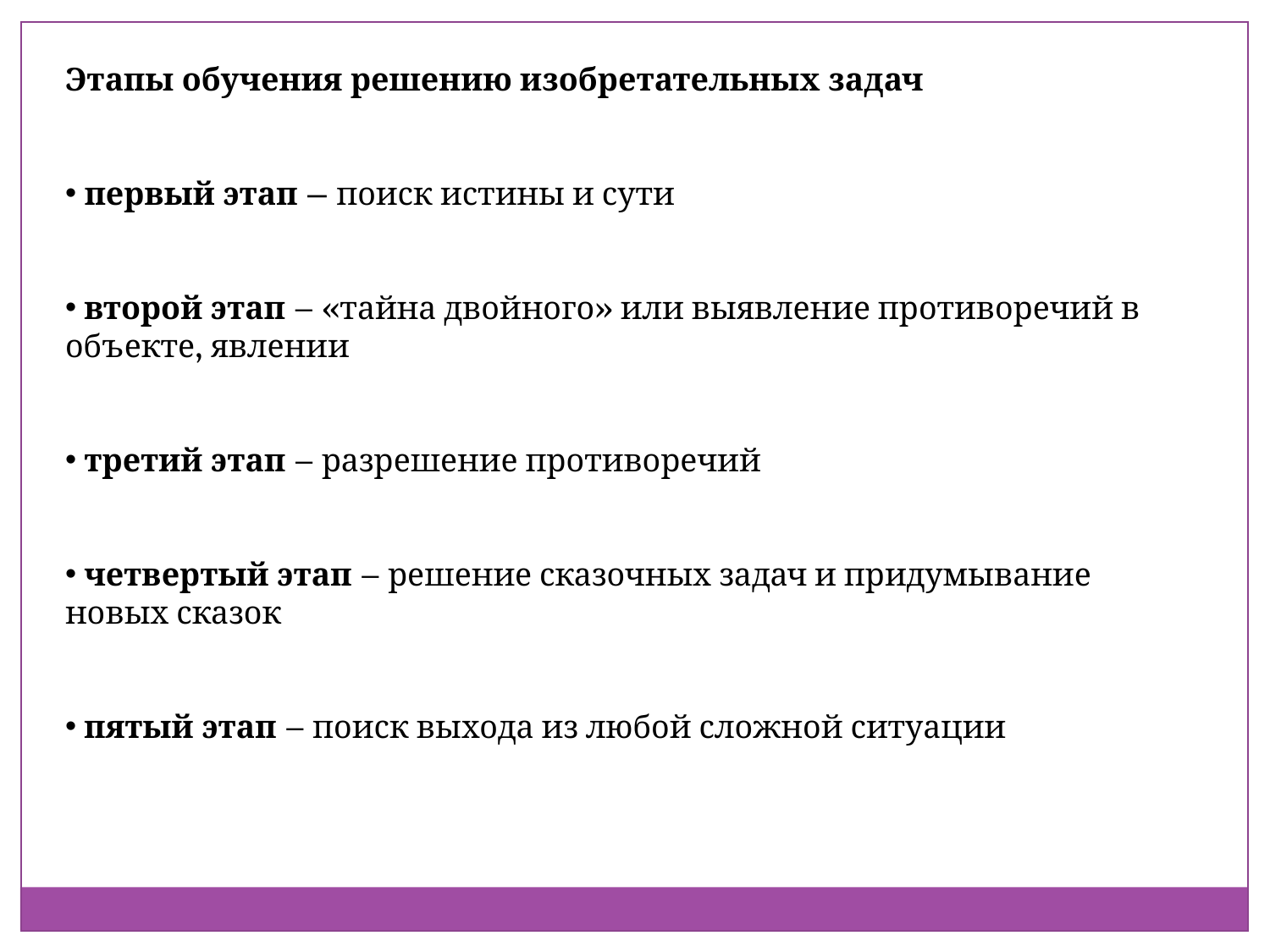

Этапы обучения решению изобретательных задач

 первый этап – поиск истины и сути

 второй этап – «тайна двойного» или выявление противоречий в объекте, явлении

 третий этап – разрешение противоречий

 четвертый этап – решение сказочных задач и придумывание новых сказок

 пятый этап – поиск выхода из любой сложной ситуации